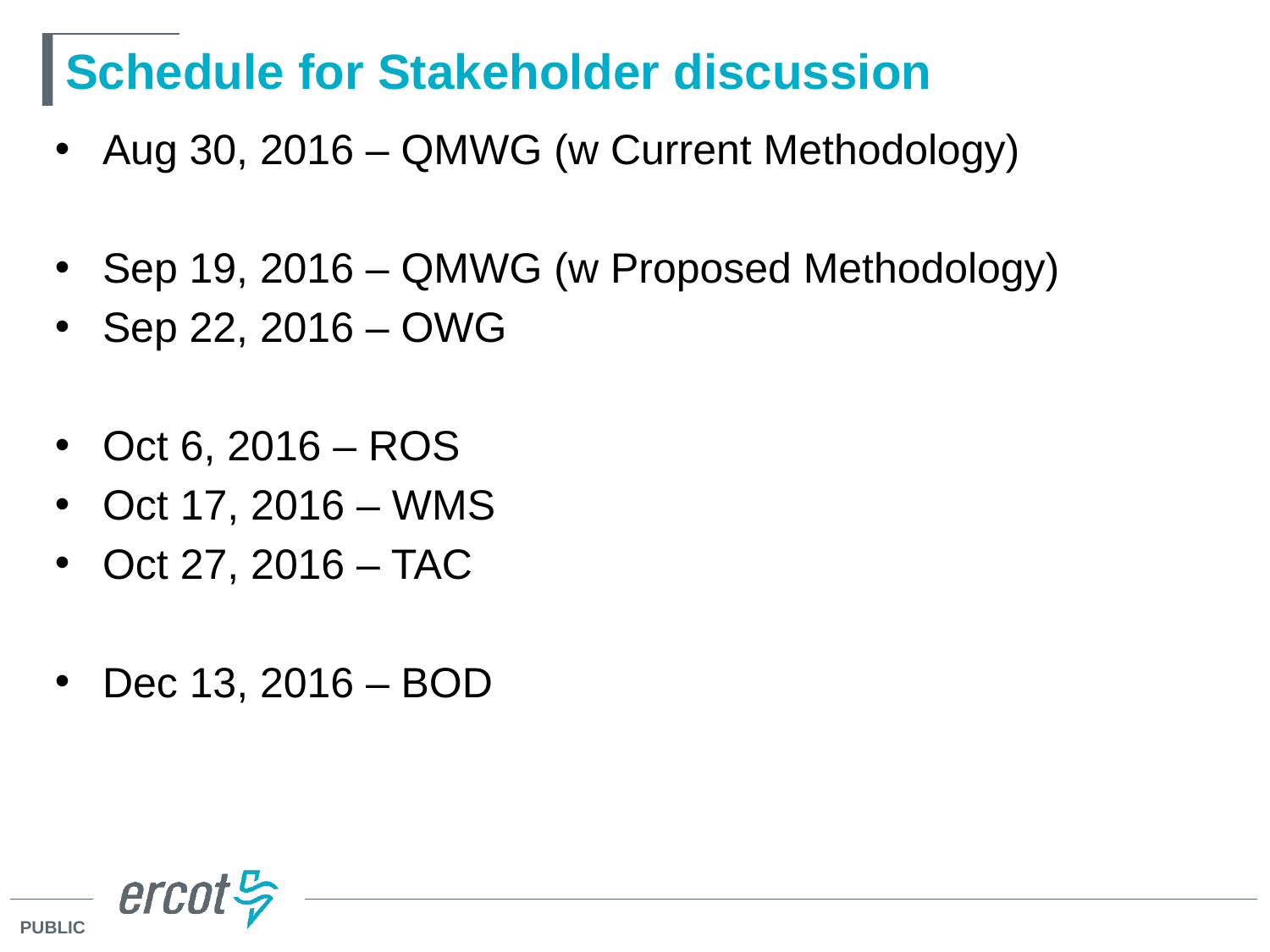

# Schedule for Stakeholder discussion
Aug 30, 2016 – QMWG (w Current Methodology)

Sep 19, 2016 – QMWG (w Proposed Methodology)
Sep 22, 2016 – OWG

Oct 6, 2016 – ROS
Oct 17, 2016 – WMS
Oct 27, 2016 – TAC

Dec 13, 2016 – BOD